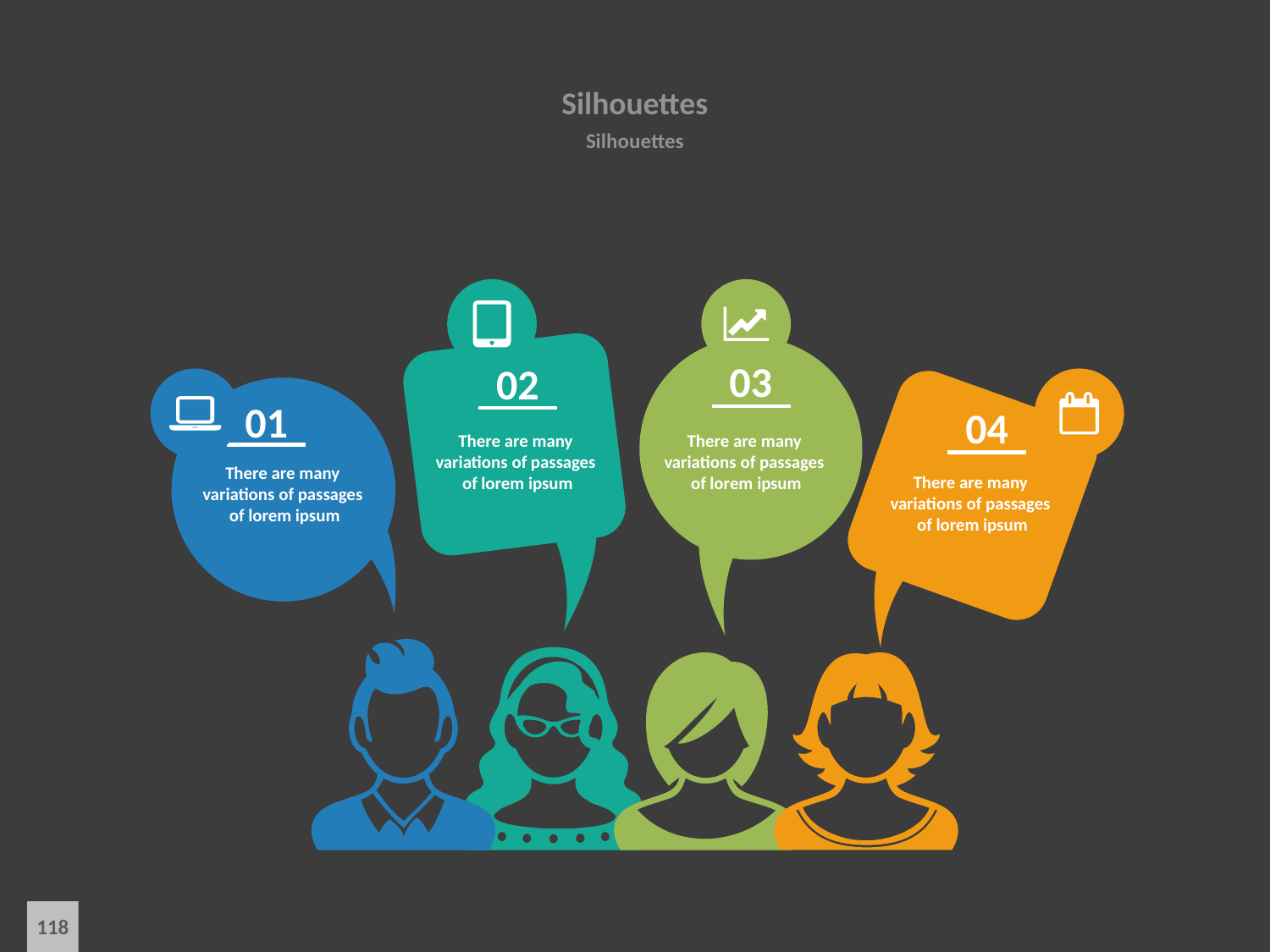

# Silhouettes
Silhouettes

03
02

01
04
There are many
variations of passages
of lorem ipsum
There are many
variations of passages
of lorem ipsum
There are many
variations of passages
of lorem ipsum
There are many
variations of passages
of lorem ipsum